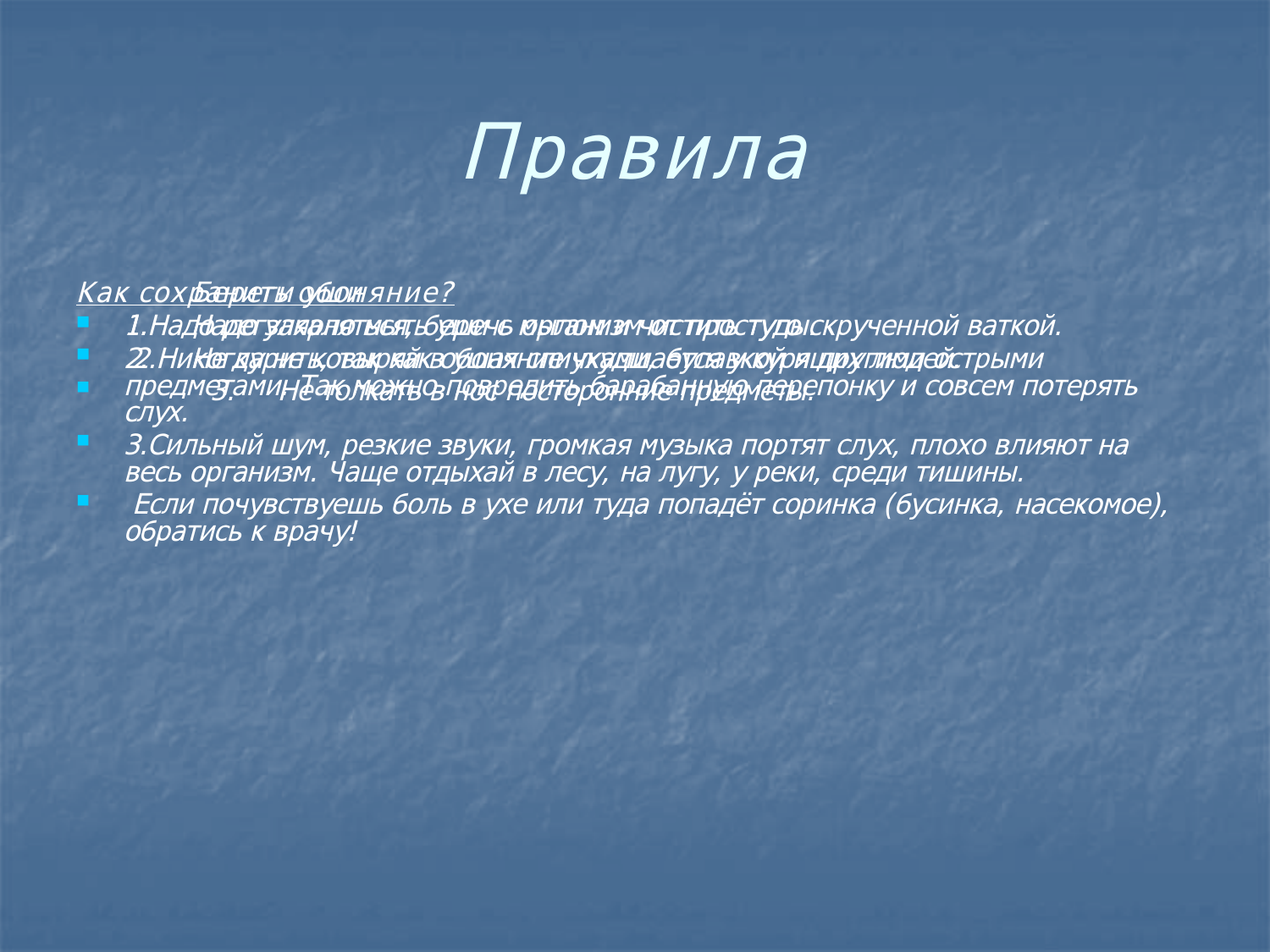

# Правила
Как сохранить обоняние?
1.     Надо закаляться, беречь организм от простуды.
2.     Не курить, так как обоняние ухудшается у курящих людей.
          3.     Не толкать в нос посторонние предметы.

              Береги уши
1.Надо регулярно мыть уши с мылом и чистить туго скрученной ваткой.
 2.Никогда не ковыряй в ушах спичками, булавкой и другими острыми предметами. Так можно повредить барабанную перепонку и совсем потерять слух.
3.Сильный шум, резкие звуки, громкая музыка портят слух, плохо влияют на весь организм. Чаще отдыхай в лесу, на лугу, у реки, среди тишины.
 Если почувствуешь боль в ухе или туда попадёт соринка (бусинка, насекомое), обратись к врачу!